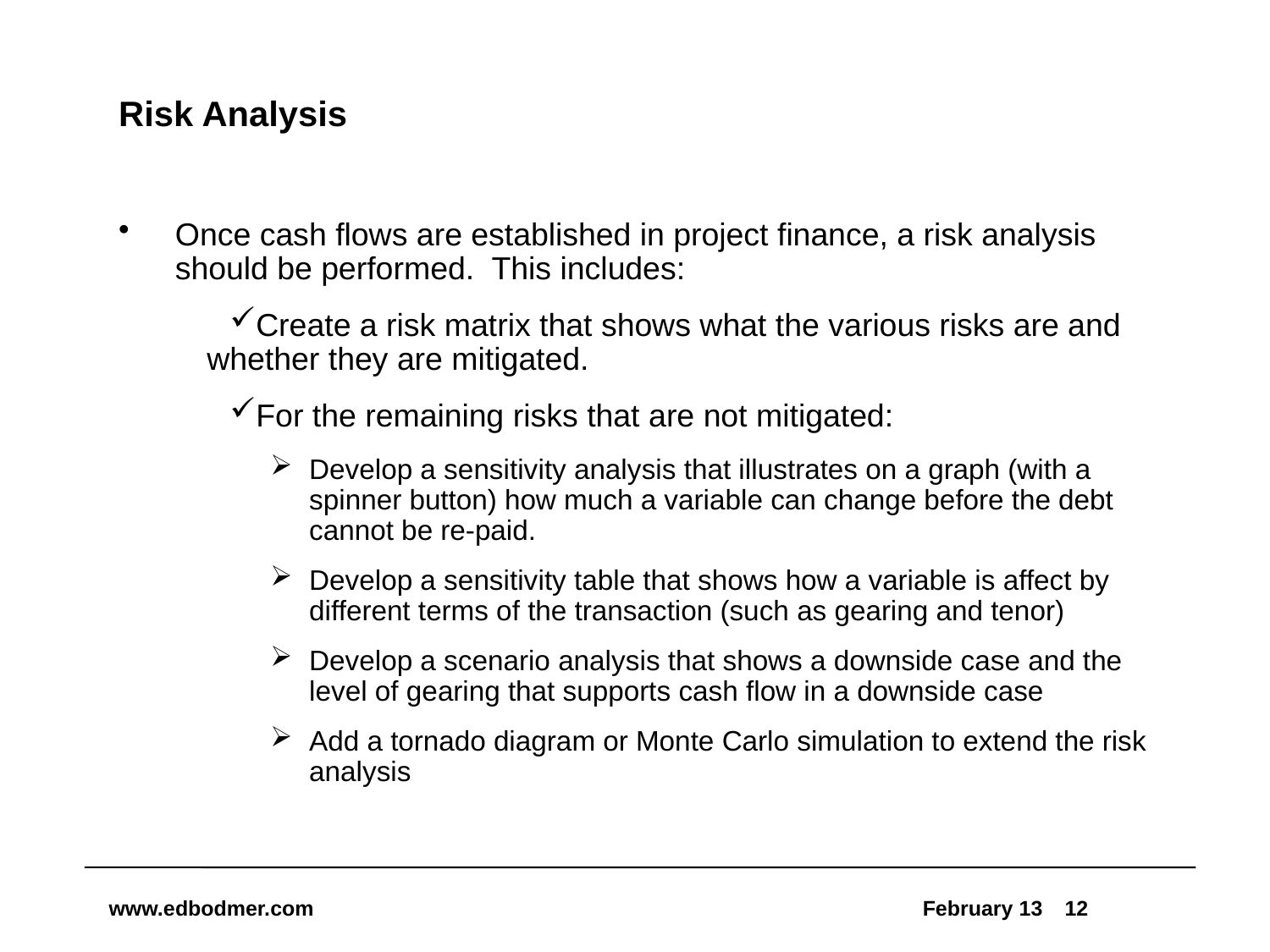

# Risk Analysis
Once cash flows are established in project finance, a risk analysis should be performed.  This includes:
Create a risk matrix that shows what the various risks are and whether they are mitigated.
For the remaining risks that are not mitigated:
Develop a sensitivity analysis that illustrates on a graph (with a spinner button) how much a variable can change before the debt cannot be re-paid.
Develop a sensitivity table that shows how a variable is affect by different terms of the transaction (such as gearing and tenor)
Develop a scenario analysis that shows a downside case and the level of gearing that supports cash flow in a downside case
Add a tornado diagram or Monte Carlo simulation to extend the risk analysis